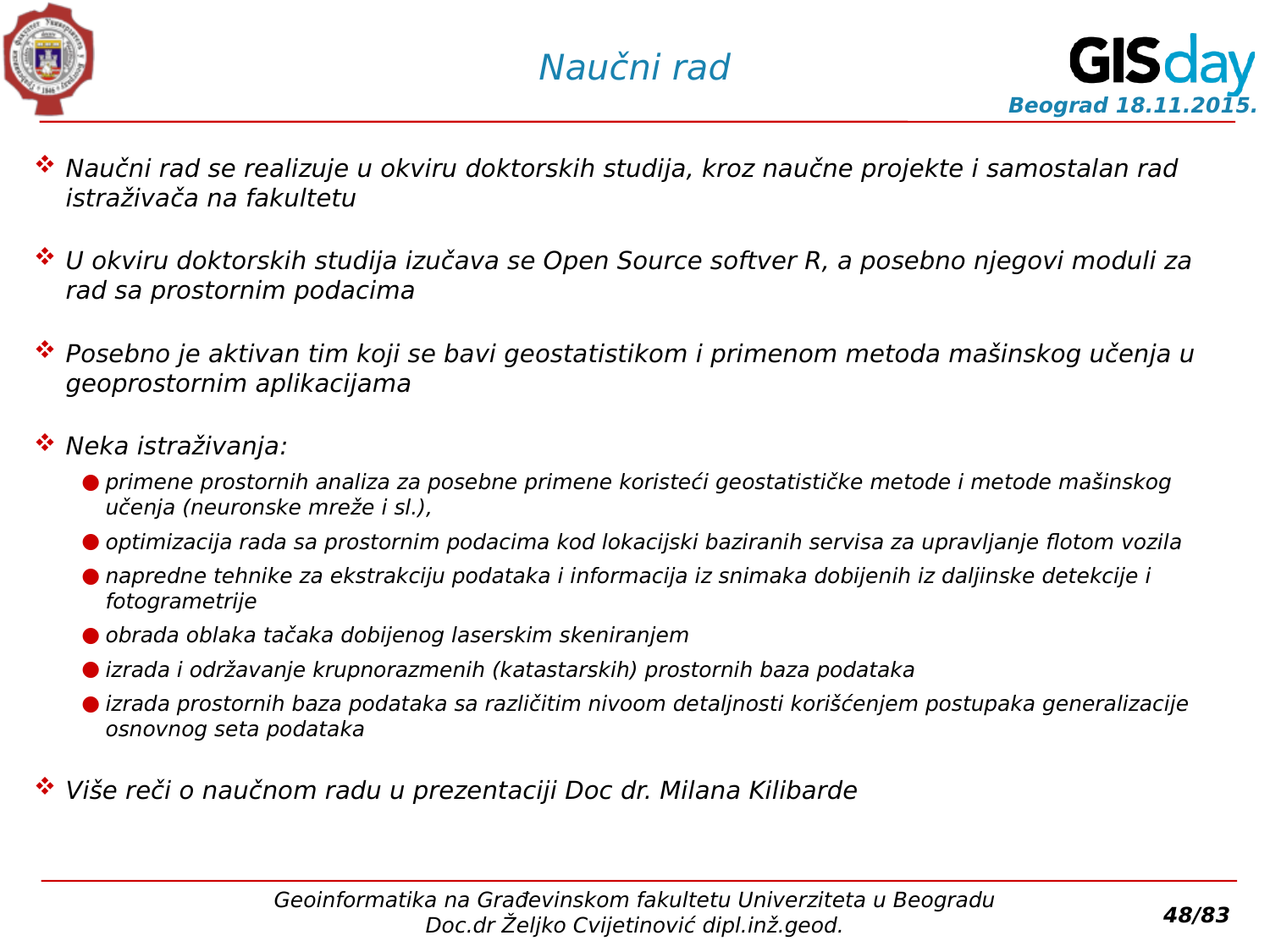

# Naučni rad
Naučni rad se realizuje u okviru doktorskih studija, kroz naučne projekte i samostalan rad istraživača na fakultetu
U okviru doktorskih studija izučava se Open Source softver R, a posebno njegovi moduli za rad sa prostornim podacima
Posebno je aktivan tim koji se bavi geostatistikom i primenom metoda mašinskog učenja u geoprostornim aplikacijama
Neka istraživanja:
primene prostornih analiza za posebne primene koristeći geostatističke metode i metode mašinskog učenja (neuronske mreže i sl.),
optimizacija rada sa prostornim podacima kod lokacijski baziranih servisa za upravljanje flotom vozila
napredne tehnike za ekstrakciju podataka i informacija iz snimaka dobijenih iz daljinske detekcije i fotogrametrije
obrada oblaka tačaka dobijenog laserskim skeniranjem
izrada i održavanje krupnorazmenih (katastarskih) prostornih baza podataka
izrada prostornih baza podataka sa različitim nivoom detaljnosti korišćenjem postupaka generalizacije osnovnog seta podataka
Više reči o naučnom radu u prezentaciji Doc dr. Milana Kilibarde